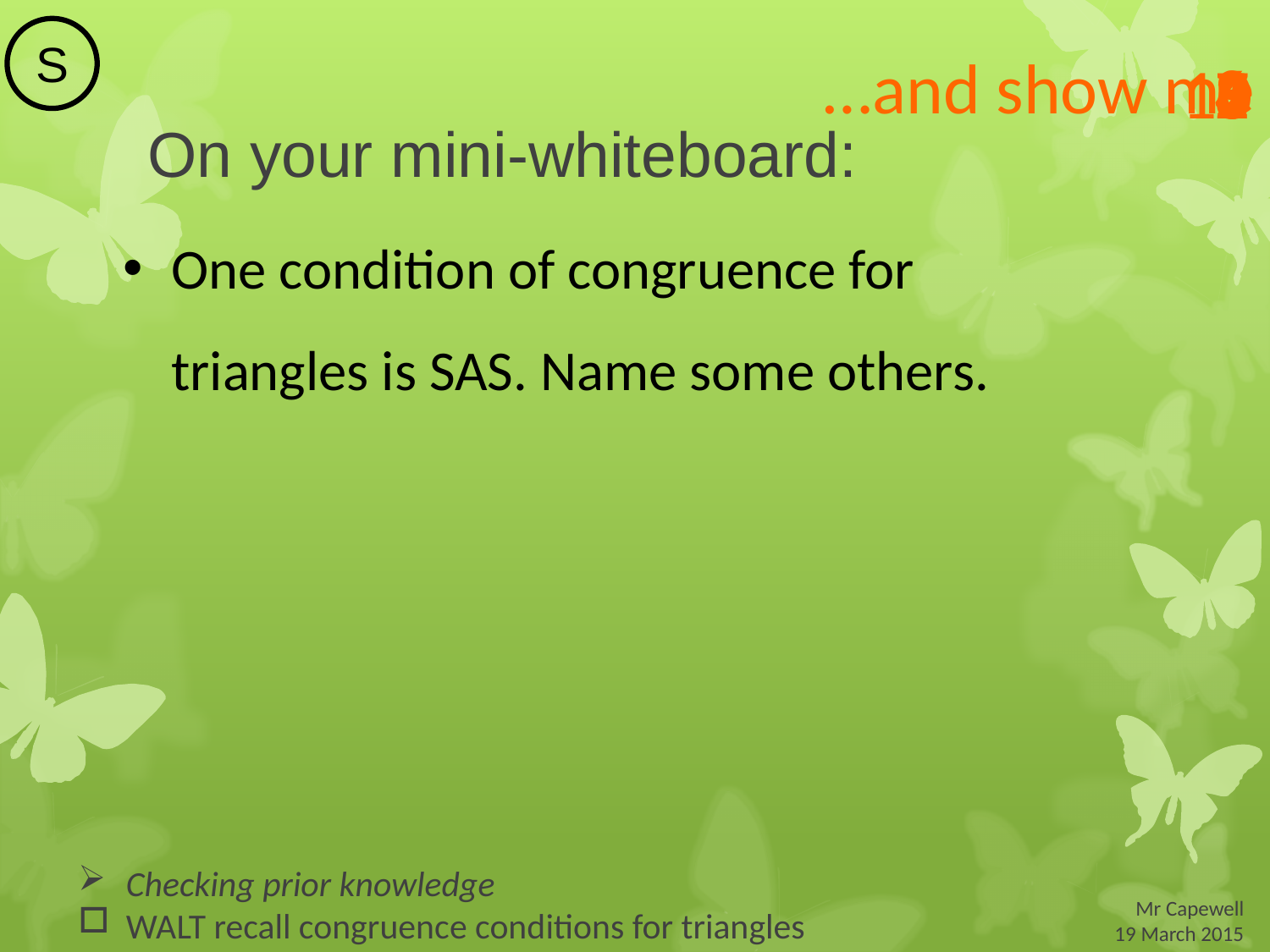

S
On your mini-whiteboard:
…and show me

10

8

7

6

5

4

3

2

1

9
One condition of congruence for triangles is SAS. Name some others.
Checking prior knowledge
WALT recall congruence conditions for triangles
Mr Capewell
 19 March 2015